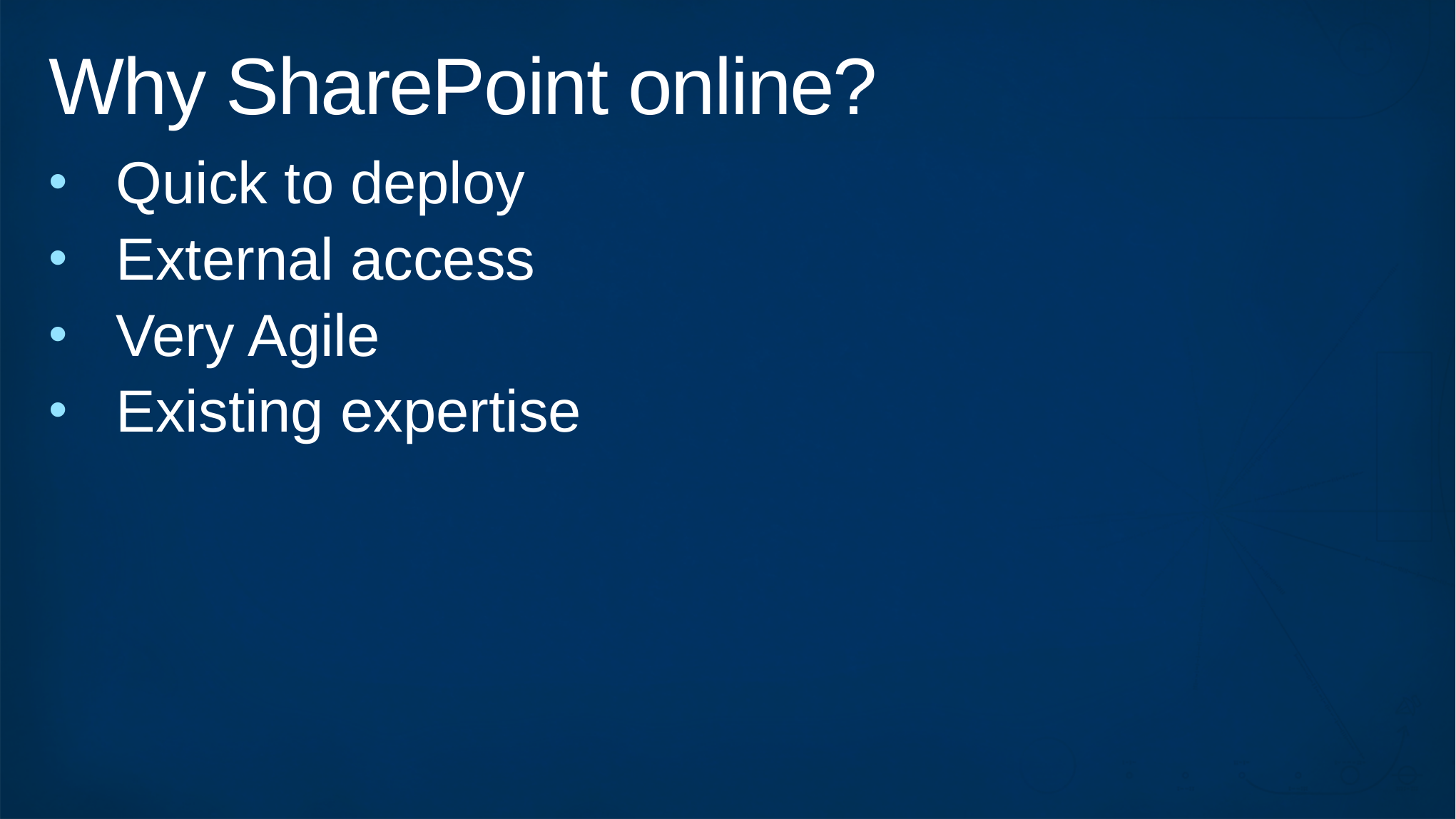

# Why SharePoint online?
Quick to deploy
External access
Very Agile
Existing expertise